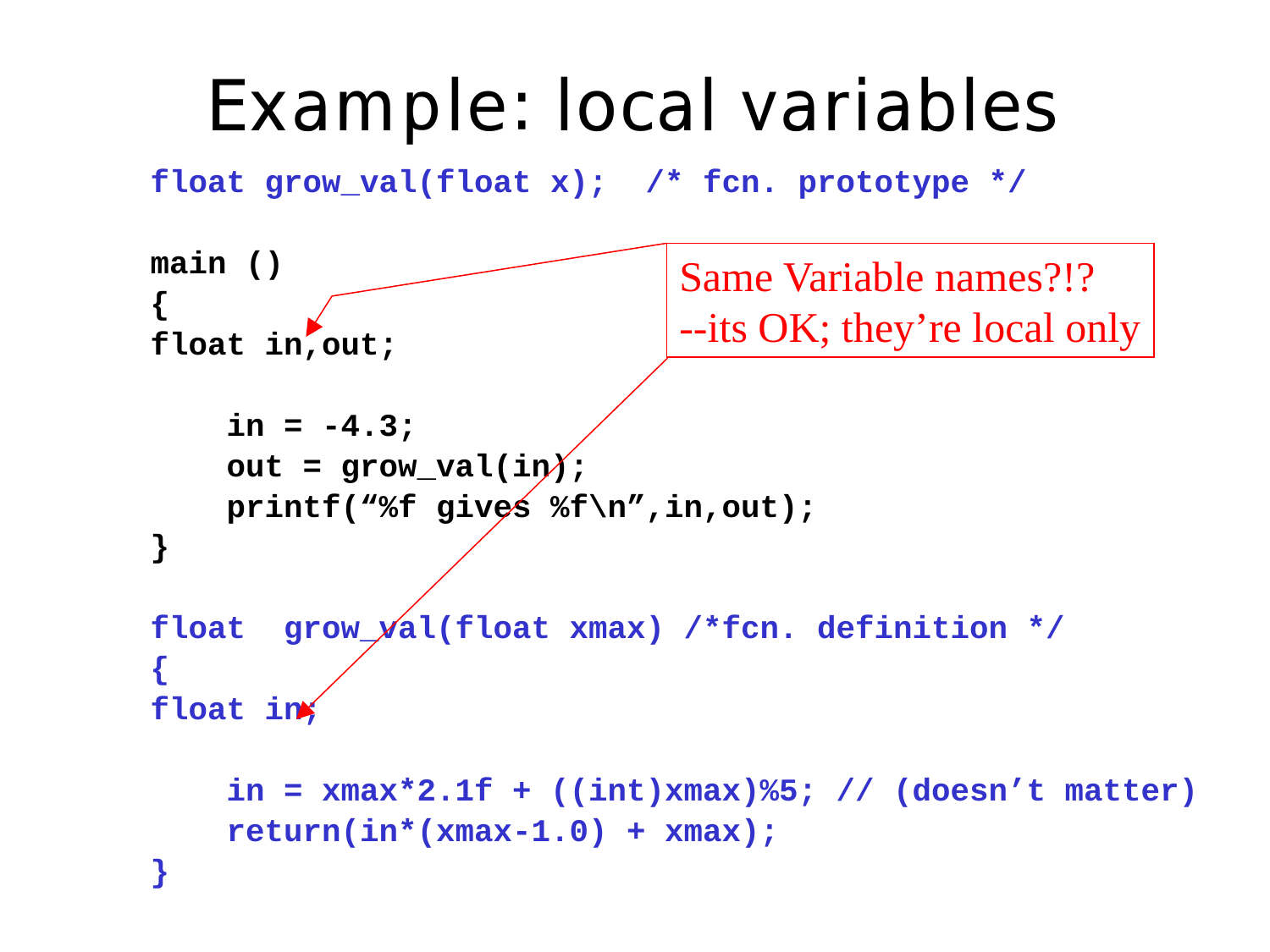

# Example: local variables
float grow_val(float x);  /* fcn. prototype */

main ()
{
float in,out;

    in = -4.3;
    out = grow_val(in);
    printf(“%f gives %f\n”,in,out);
}

float  grow_val(float xmax) /*fcn. definition */
{
float in;

    in = xmax*2.1f + ((int)xmax)%5; // (doesn’t matter)
    return(in*(xmax-1.0) + xmax);
}

Same Variable names?!?
--its OK; they’re local only